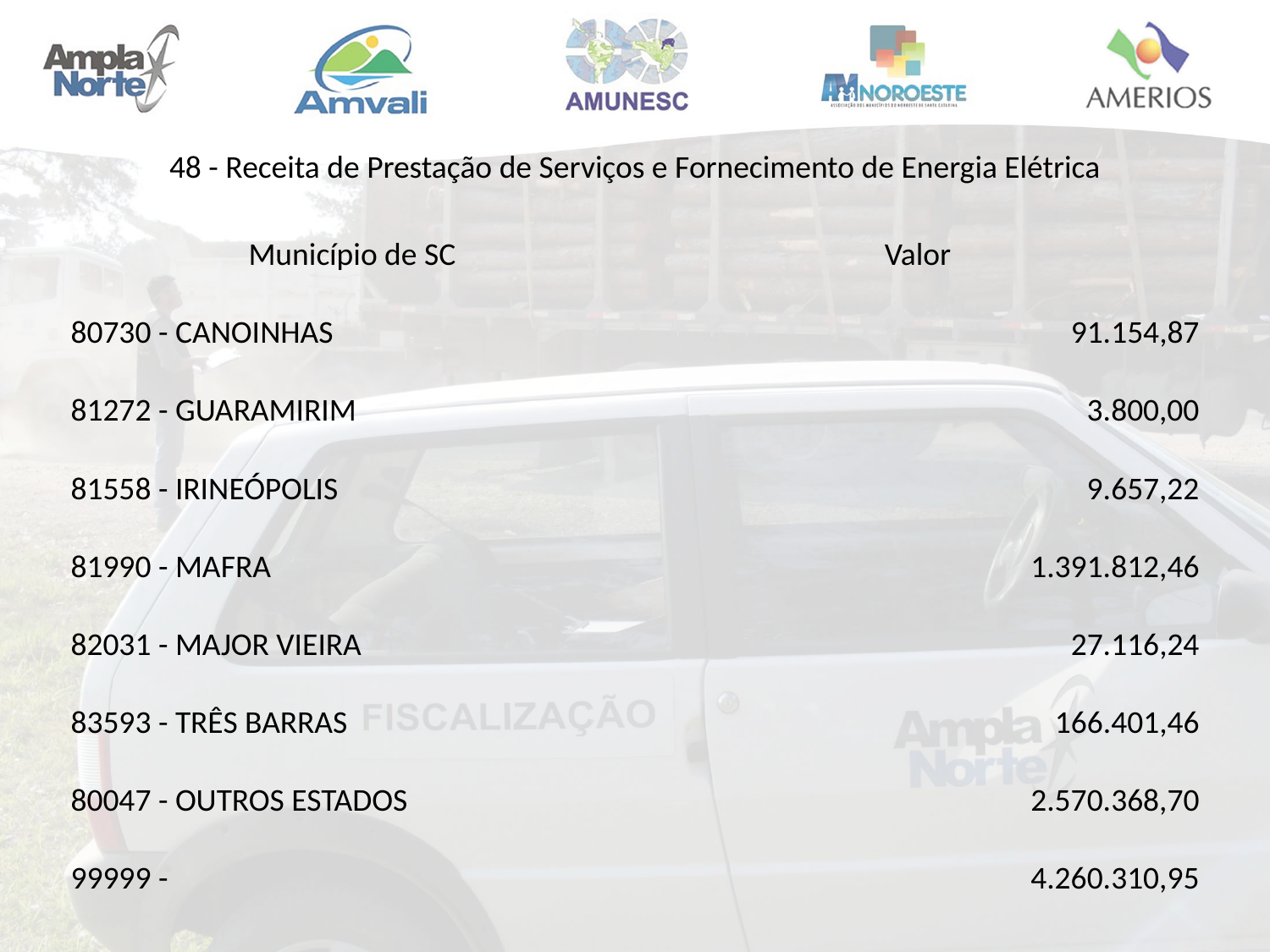

| 48 - Receita de Prestação de Serviços e Fornecimento de Energia Elétrica |  |
| --- | --- |
| Município de SC | Valor |
| 80730 - CANOINHAS | 91.154,87 |
| 81272 - GUARAMIRIM | 3.800,00 |
| 81558 - IRINEÓPOLIS | 9.657,22 |
| 81990 - MAFRA | 1.391.812,46 |
| 82031 - MAJOR VIEIRA | 27.116,24 |
| 83593 - TRÊS BARRAS | 166.401,46 |
| 80047 - OUTROS ESTADOS | 2.570.368,70 |
| 99999 - | 4.260.310,95 |